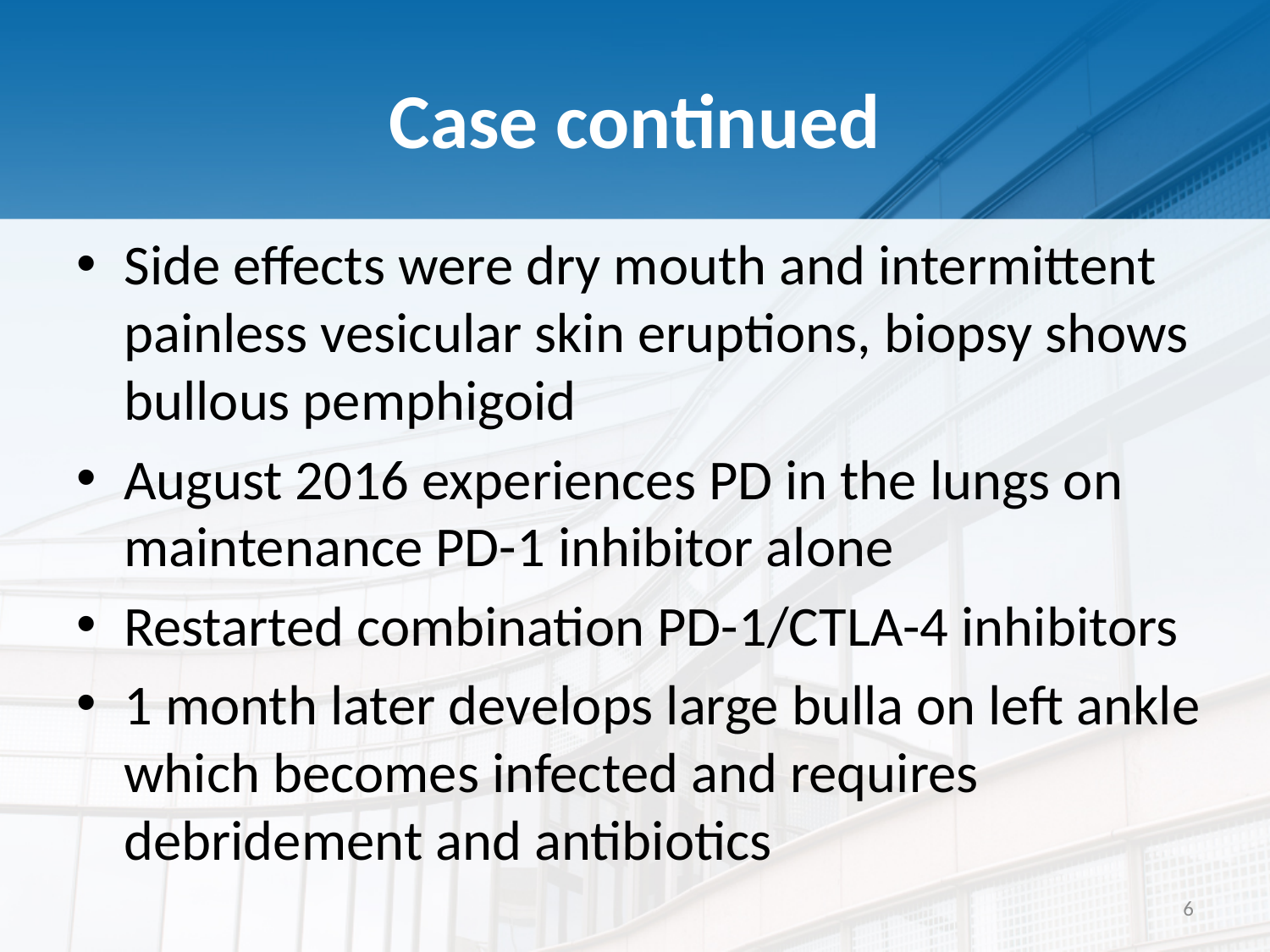

# Case continued
Side effects were dry mouth and intermittent painless vesicular skin eruptions, biopsy shows bullous pemphigoid
August 2016 experiences PD in the lungs on maintenance PD-1 inhibitor alone
Restarted combination PD-1/CTLA-4 inhibitors
1 month later develops large bulla on left ankle which becomes infected and requires debridement and antibiotics
6